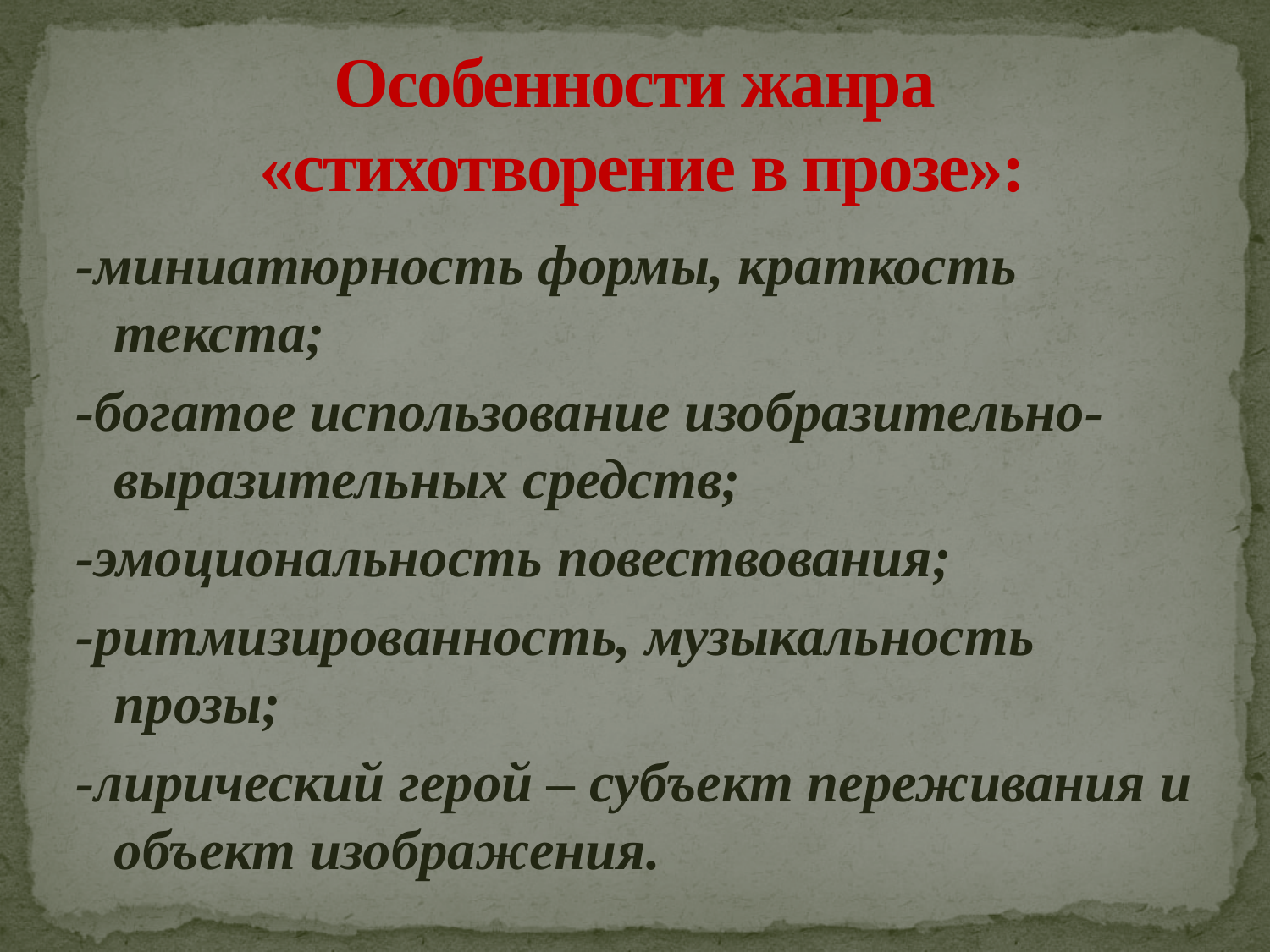

# Особенности жанра «стихотворение в прозе»:
-миниатюрность формы, краткость текста;
-богатое использование изобразительно-выразительных средств;
-эмоциональность повествования;
-ритмизированность, музыкальность прозы;
-лирический герой – субъект переживания и объект изображения.